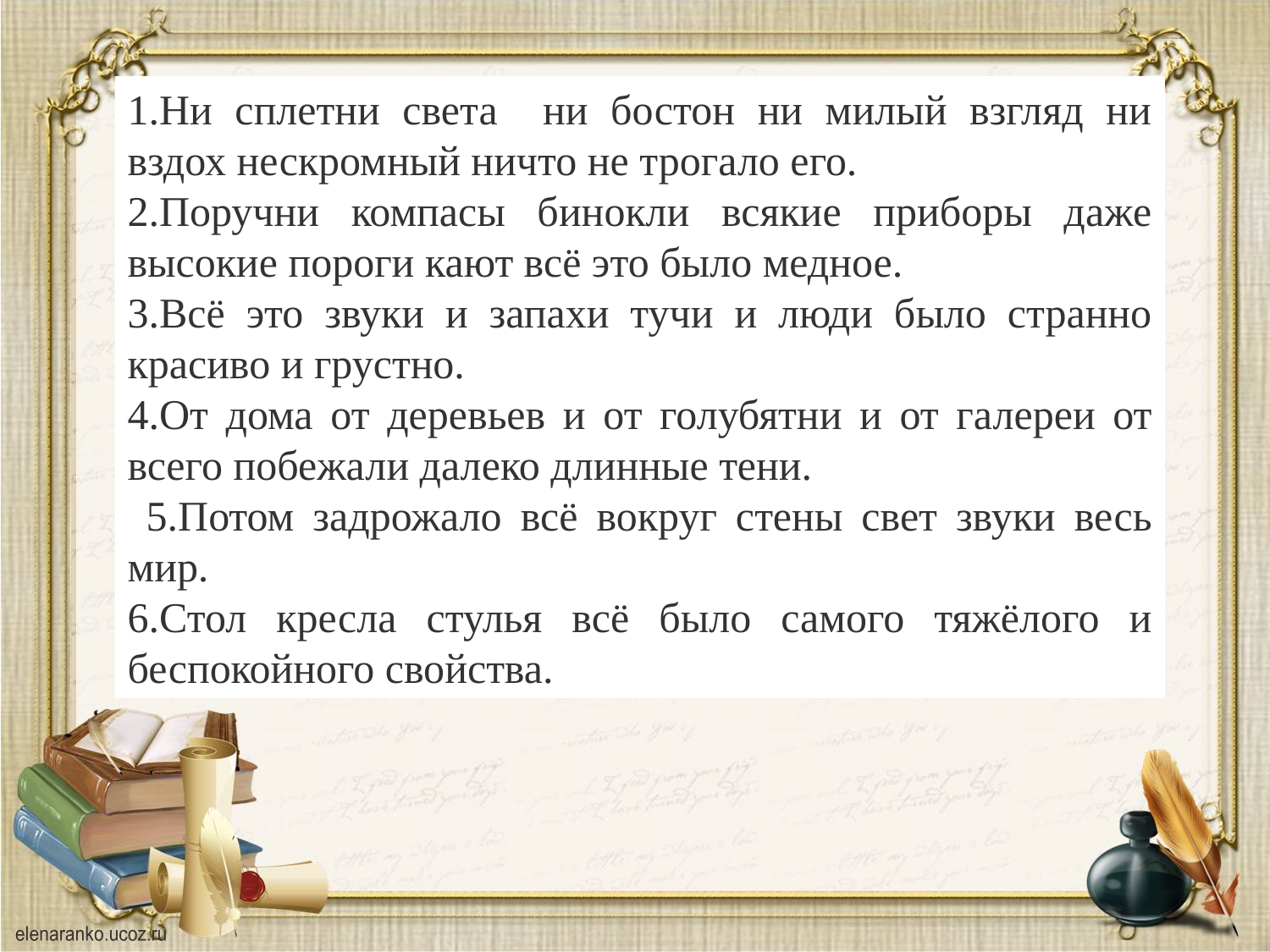

1.Ни сплетни света  ни бостон ни милый взгляд ни вздох нескромный ничто не трогало его.
2.Поручни компасы бинокли всякие приборы даже высокие пороги кают всё это было медное.
3.Всё это звуки и запахи тучи и люди было странно красиво и грустно.
4.От дома от деревьев и от голубятни и от галереи от всего побежали далеко длинные тени.
 5.Потом задрожало всё вокруг стены свет звуки весь мир.
6.Стол кресла стулья всё было самого тяжёлого и беспокойного свойства.